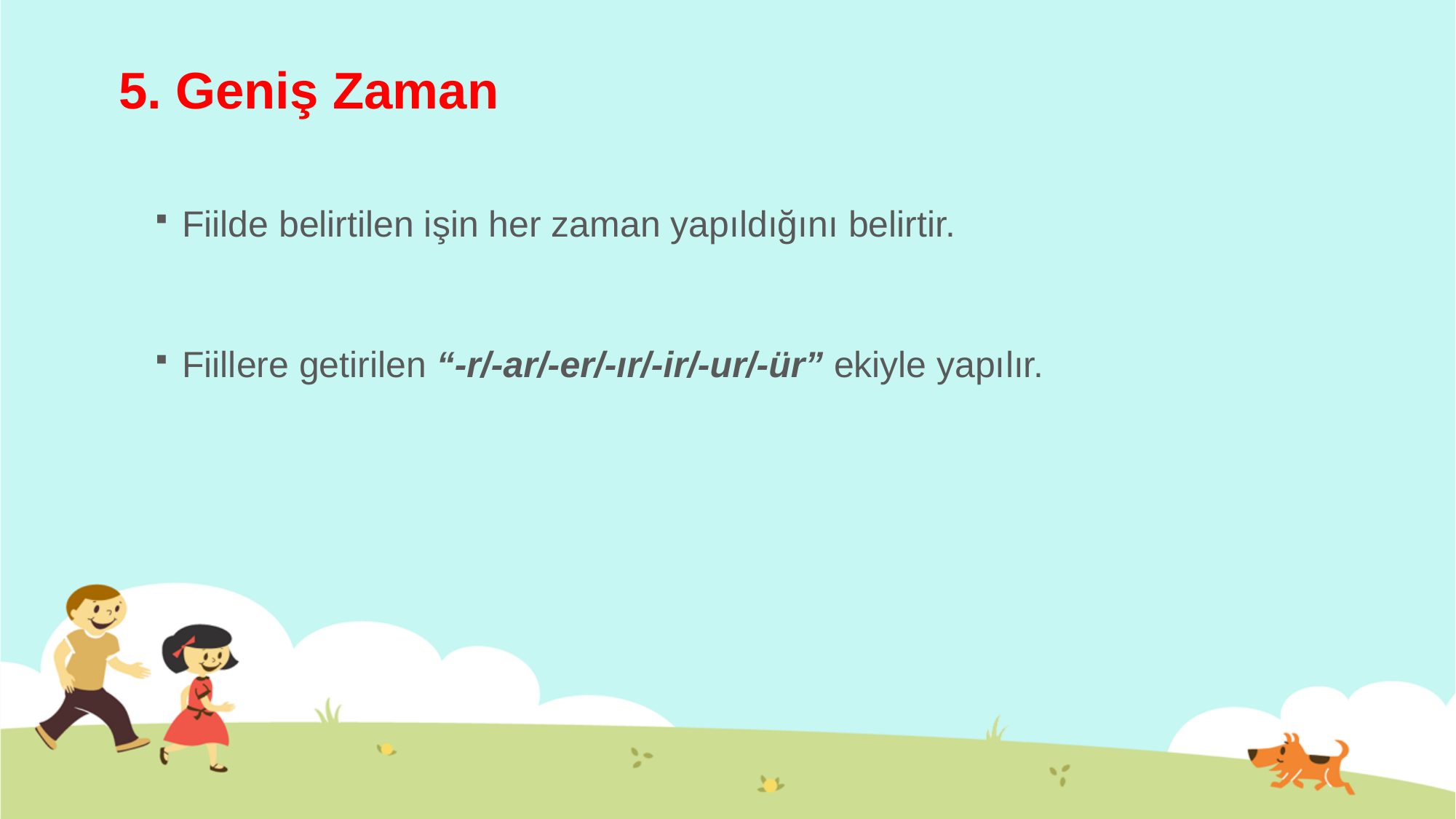

# 5. Geniş Zaman
Fiilde belirtilen işin her zaman yapıldığını belirtir.
Fiillere getirilen “-r/-ar/-er/-ır/-ir/-ur/-ür” ekiyle yapılır.